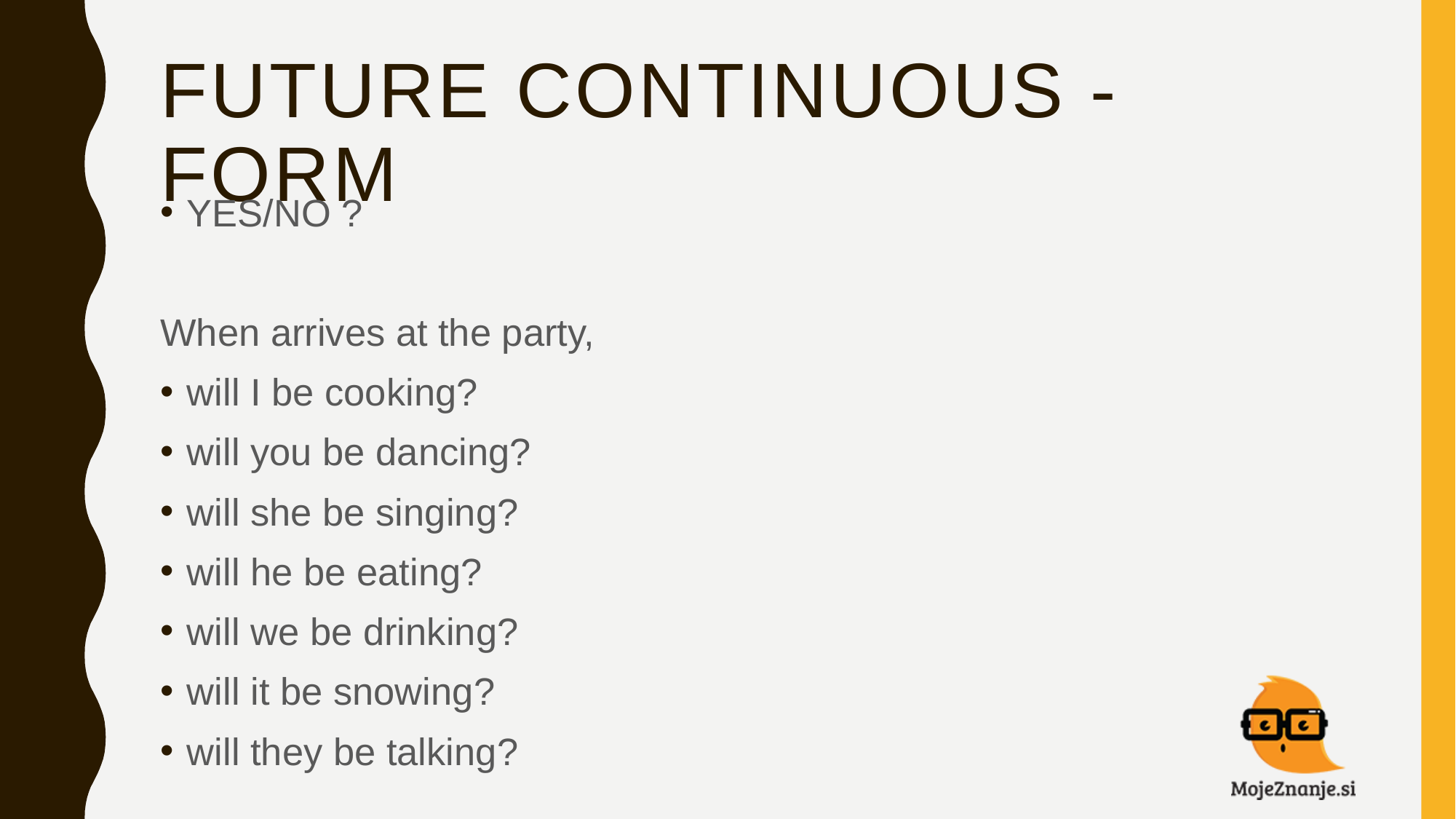

# FUTURE CONTINUOUS - FORM
YES/NO ?

When arrives at the party,
will I be cooking?
will you be dancing?
will she be singing?
will he be eating?
will we be drinking?
will it be snowing?
will they be talking?